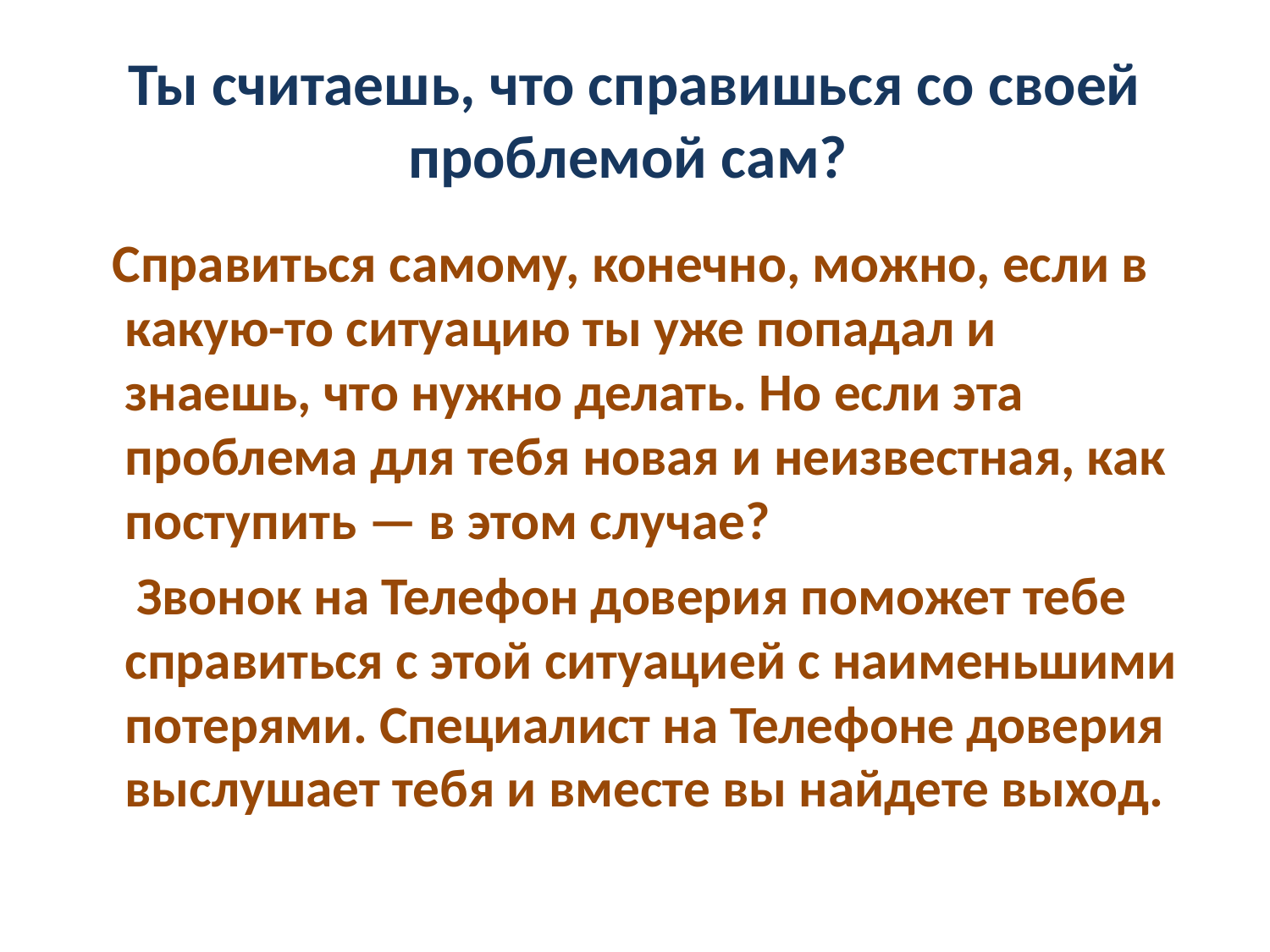

# Ты считаешь, что справишься со своей проблемой сам?
   Справиться самому, конечно, можно, если в какую-то ситуацию ты уже попадал и знаешь, что нужно делать. Но если эта проблема для тебя новая и неизвестная, как поступить — в этом случае?
     Звонок на Телефон доверия поможет тебе справиться с этой ситуацией с наименьшими
потерями. Специалист на Телефоне доверия выслушает тебя и вместе вы найдете выход.